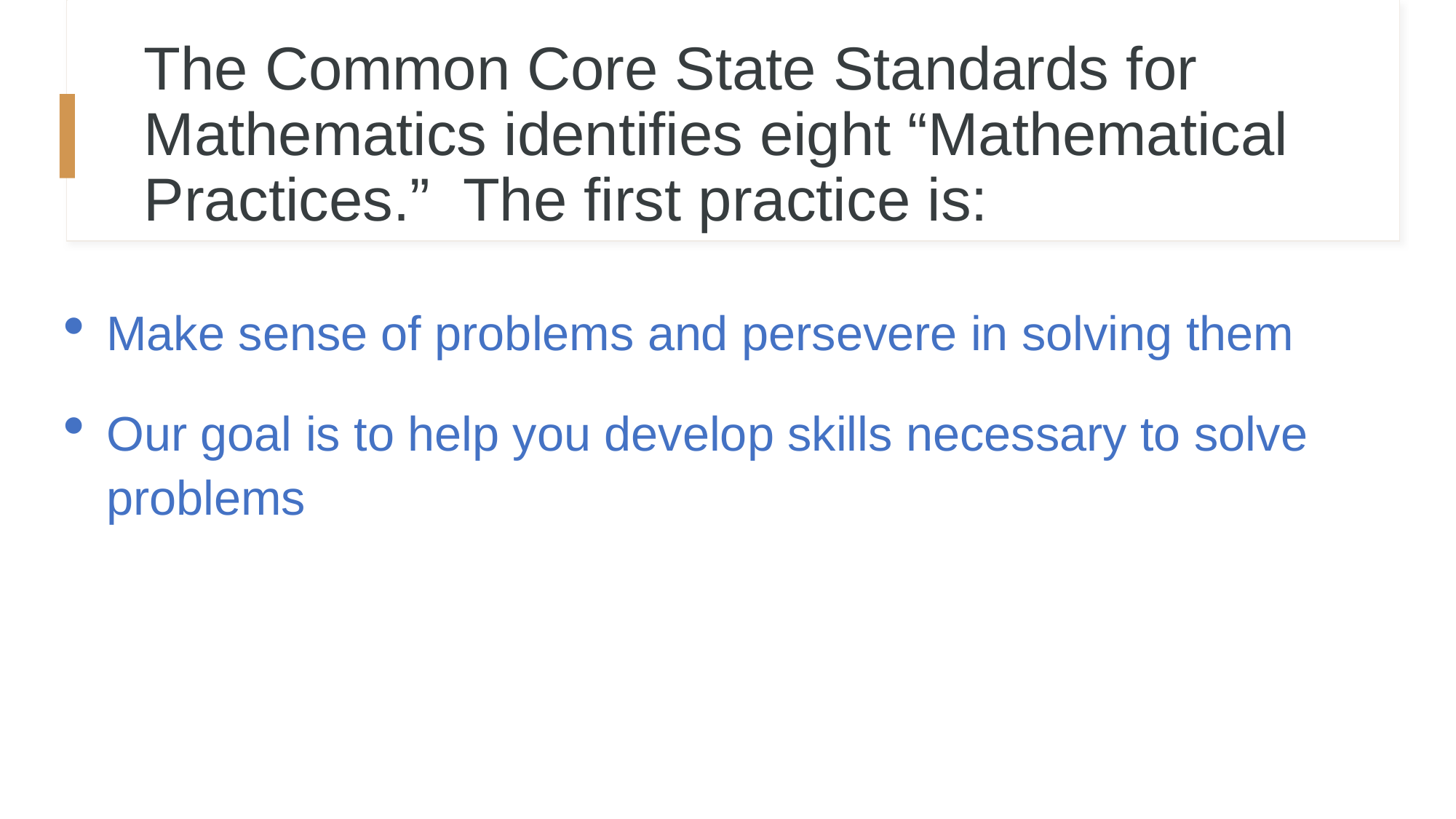

# The Common Core State Standards for Mathematics identifies eight “Mathematical Practices.”  The first practice is:
Make sense of problems and persevere in solving them
Our goal is to help you develop skills necessary to solve problems